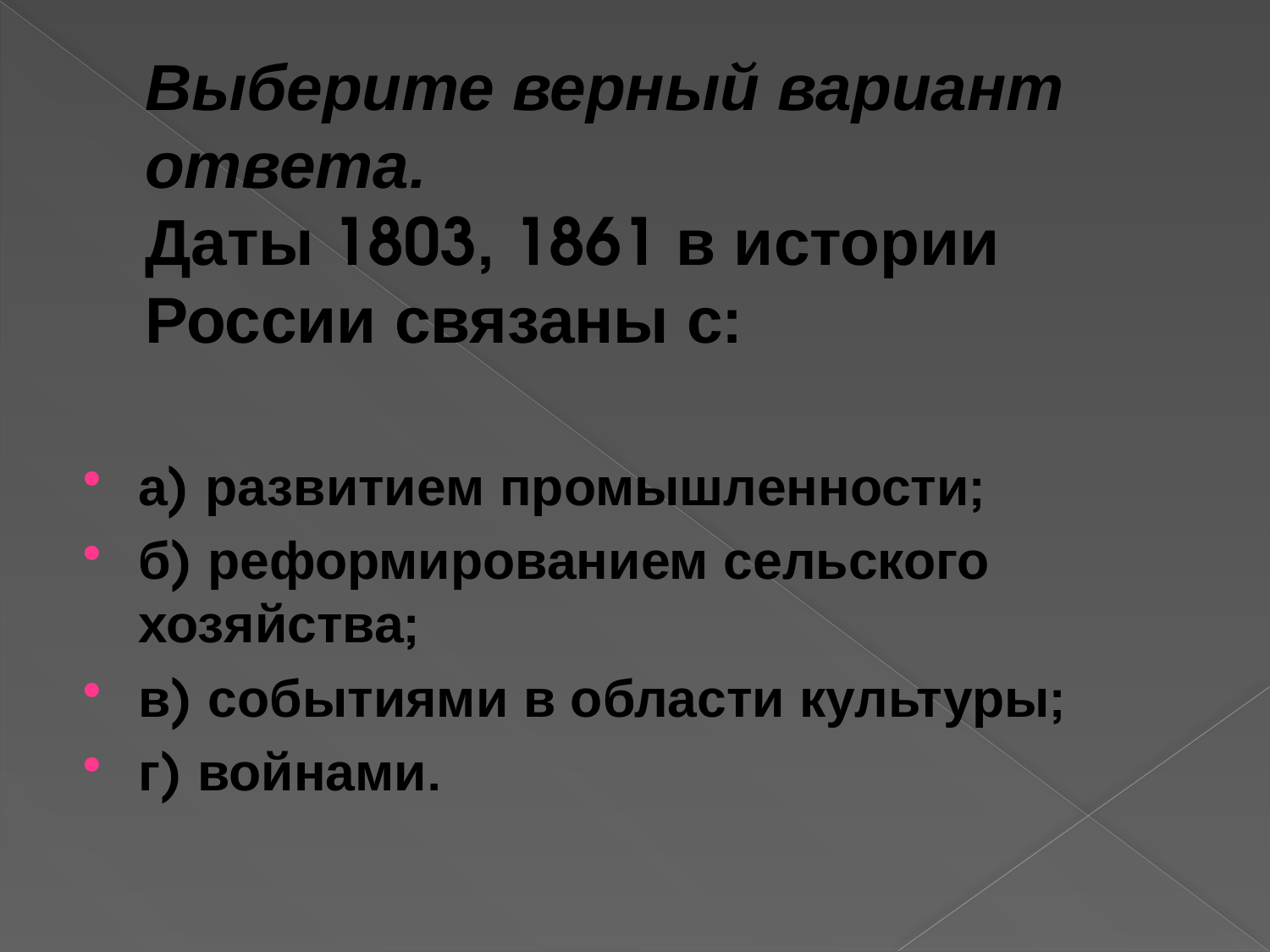

# Выберите верный вариант ответа. Даты 1803, 1861 в истории России связаны с:
а) развитием промышленности;
б) реформированием сельского хозяйства;
в) событиями в области культуры;
г) войнами.